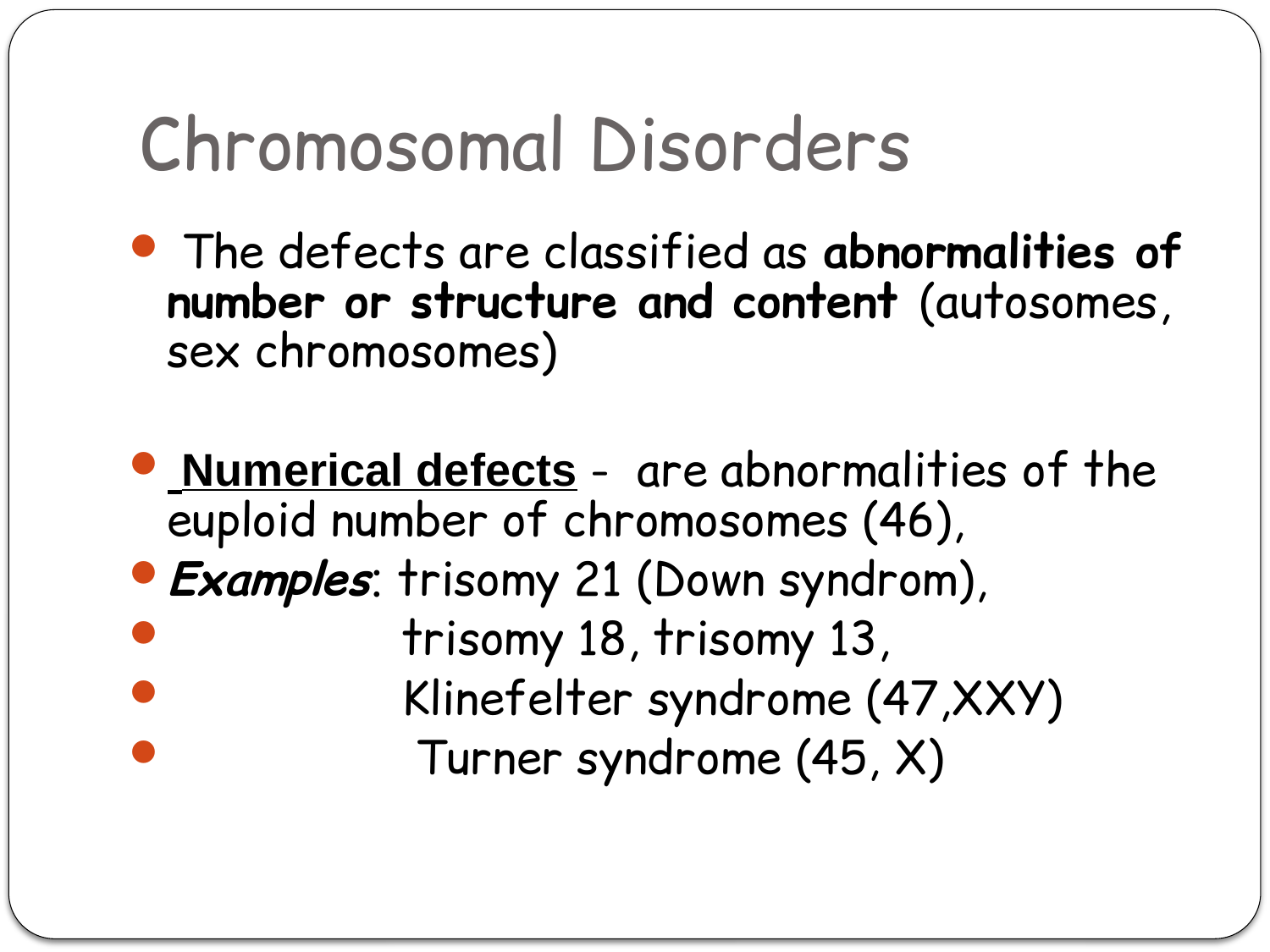

# Chromosomal Disorders
 The defects are classified as abnormalities of number or structure and content (autosomes, sex chromosomes)

 Numerical defects -  are abnormalities of the euploid number of chromosomes (46),
Examples: trisomy 21 (Down syndrom),
                 trisomy 18, trisomy 13,
                 Klinefelter syndrome (47,XXY)
                  Turner syndrome (45, X)